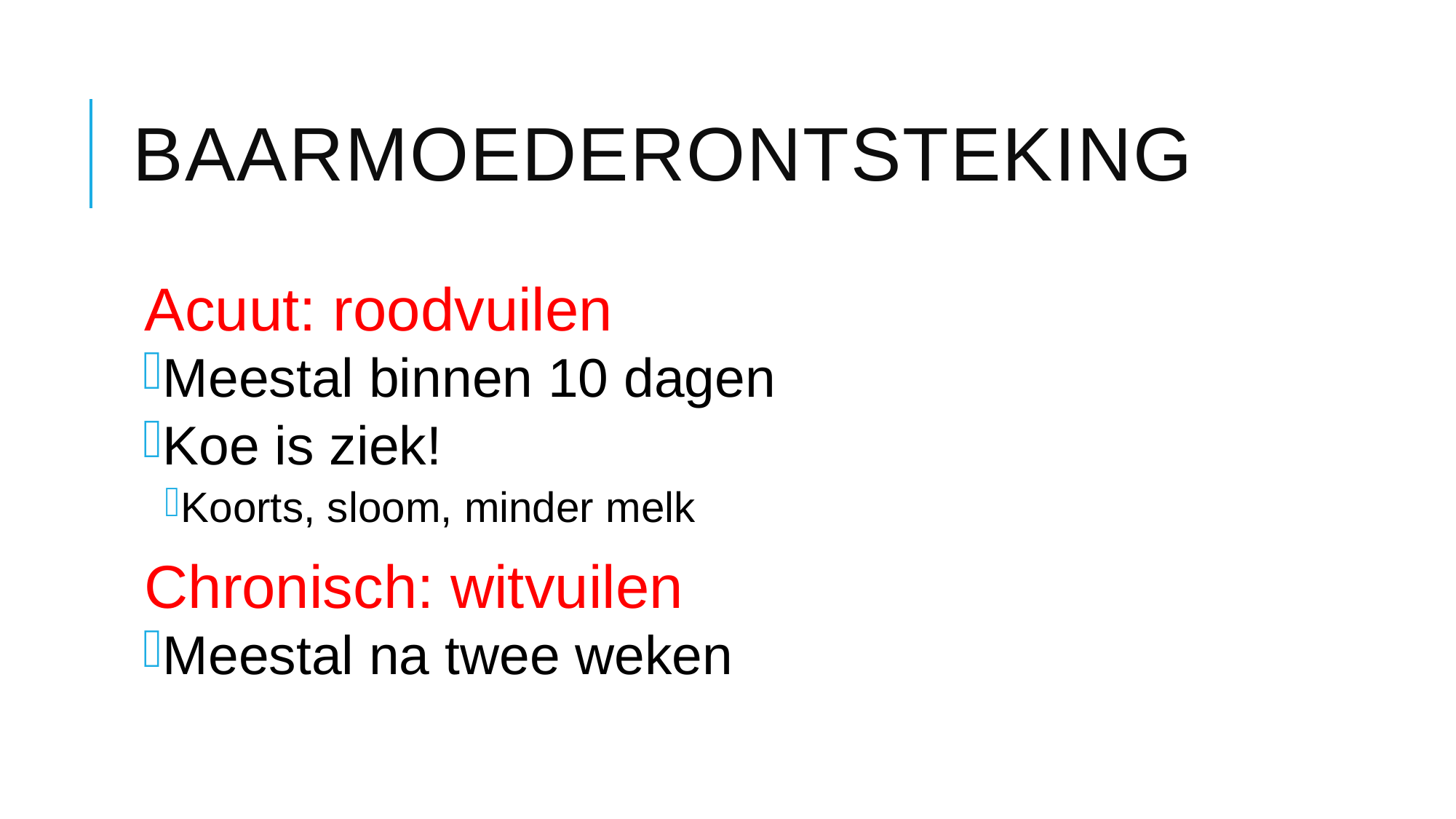

# baarmoederontsteking
Acuut: roodvuilen
Meestal binnen 10 dagen
Koe is ziek!
Koorts, sloom, minder melk
Chronisch: witvuilen
Meestal na twee weken